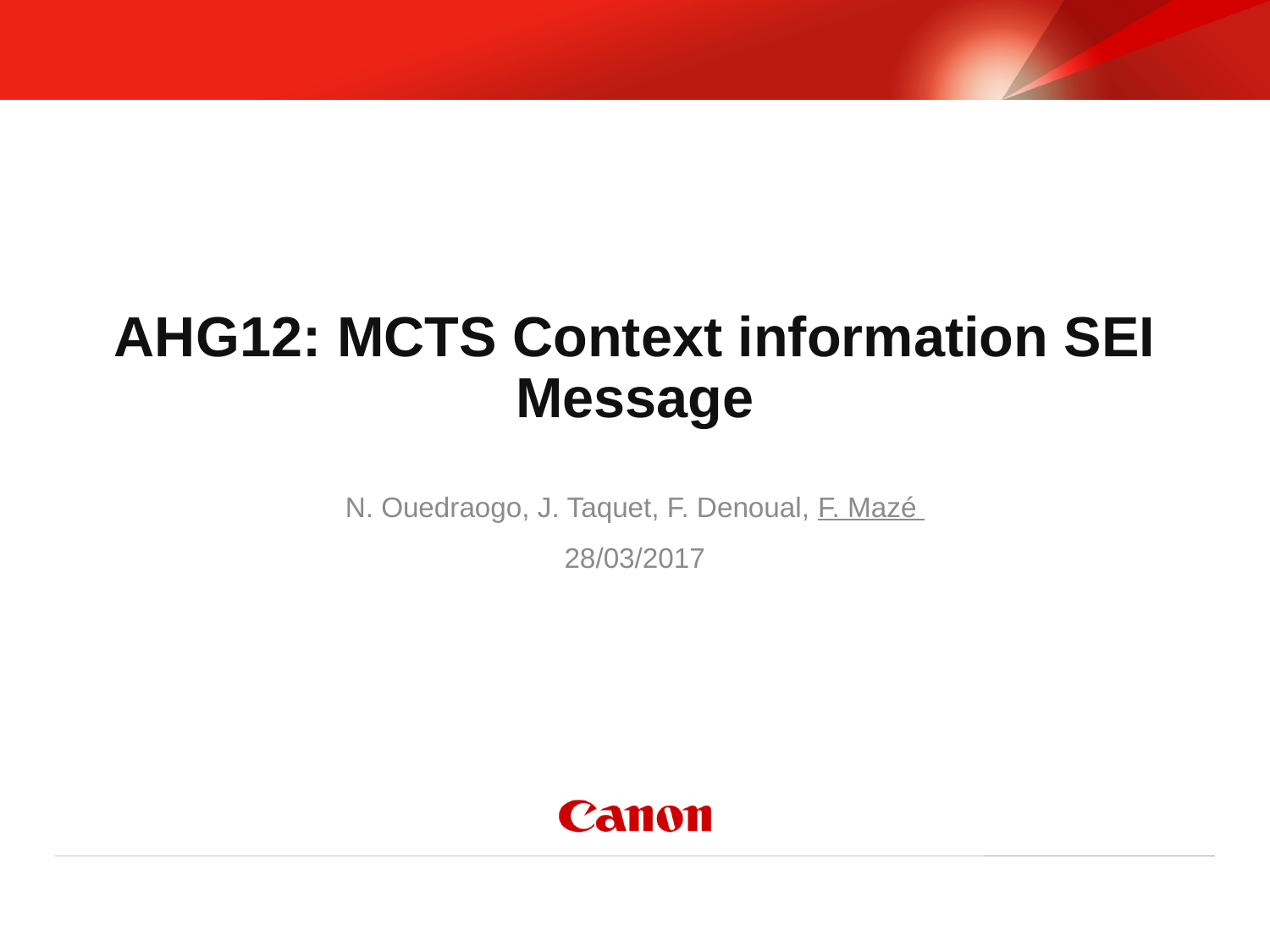

# AHG12: MCTS Context information SEI Message
N. Ouedraogo, J. Taquet, F. Denoual, F. Mazé
28/03/2017